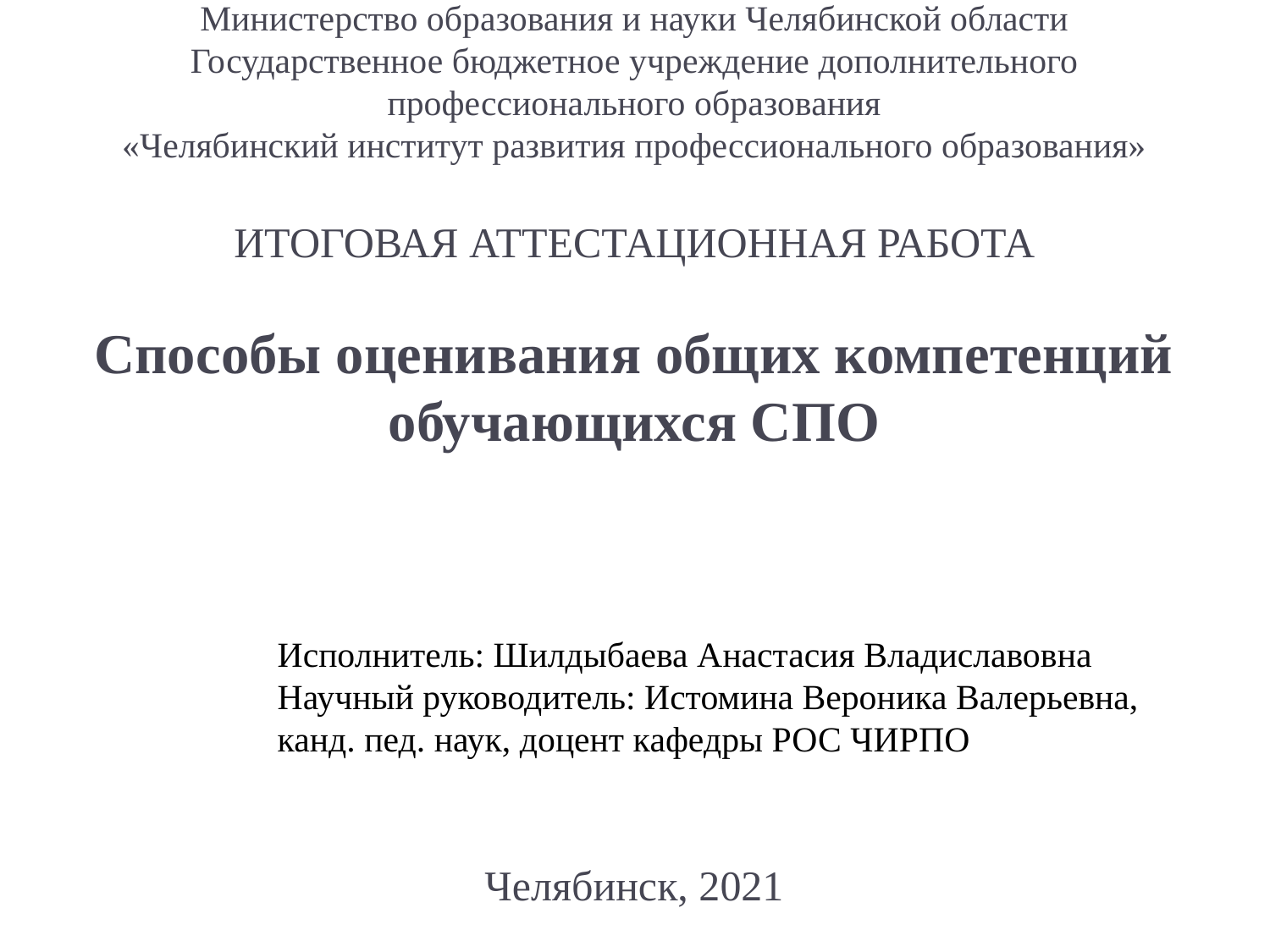

# Министерство образования и науки Челябинской области Государственное бюджетное учреждение дополнительного профессионального образования «Челябинский институт развития профессионального образования» ИТОГОВАЯ АТТЕСТАЦИОННАЯ РАБОТА Способы оценивания общих компетенций обучающихся СПО Челябинск, 2021

Исполнитель: Шилдыбаева Анастасия Владиславовна
Научный руководитель: Истомина Вероника Валерьевна,
канд. пед. наук, доцент кафедры РОС ЧИРПО